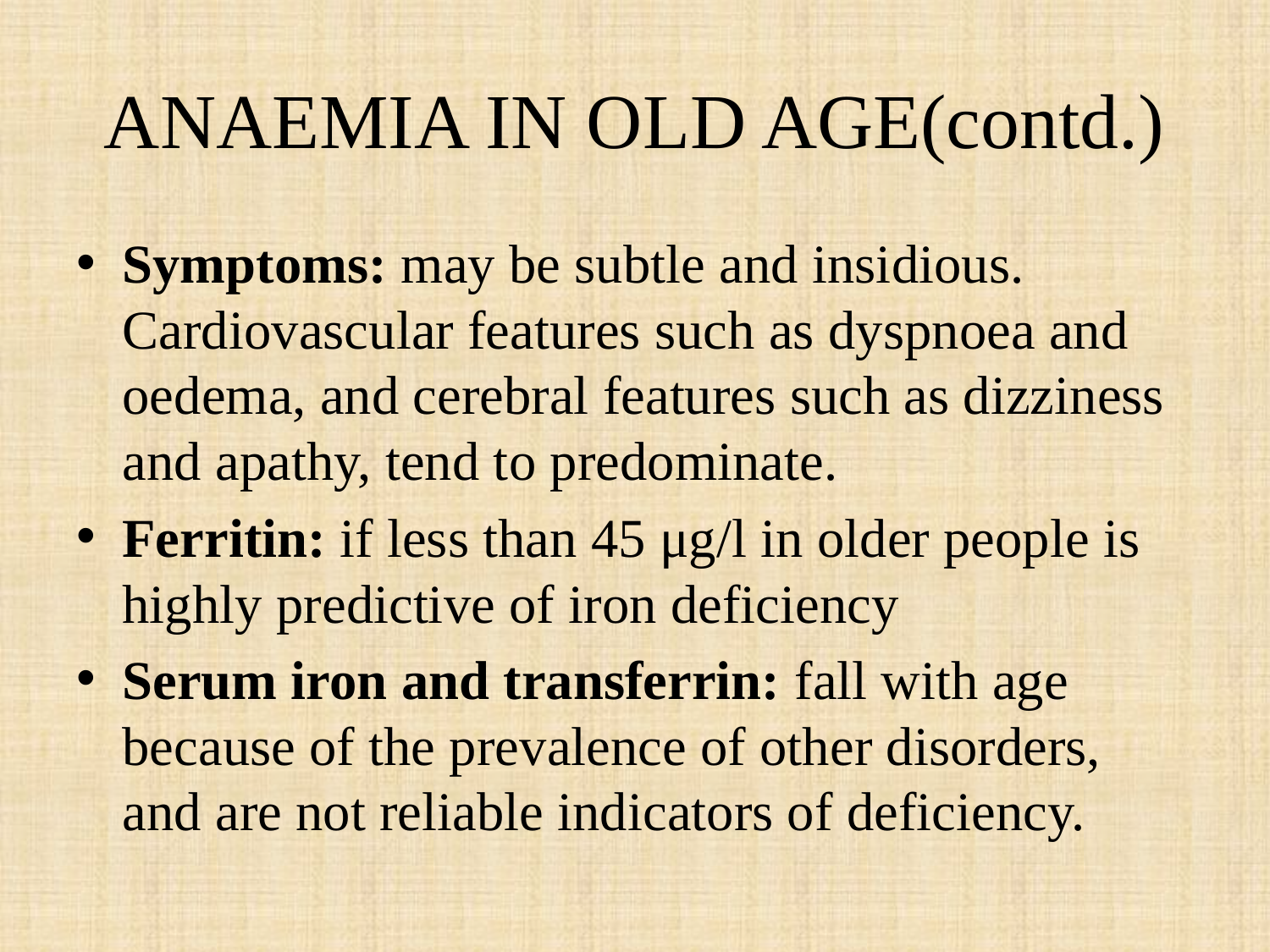

# ANAEMIA IN OLD AGE(contd.)
Symptoms: may be subtle and insidious. Cardiovascular features such as dyspnoea and oedema, and cerebral features such as dizziness and apathy, tend to predominate.
Ferritin: if less than 45 μg/l in older people is highly predictive of iron deficiency
Serum iron and transferrin: fall with age because of the prevalence of other disorders, and are not reliable indicators of deficiency.